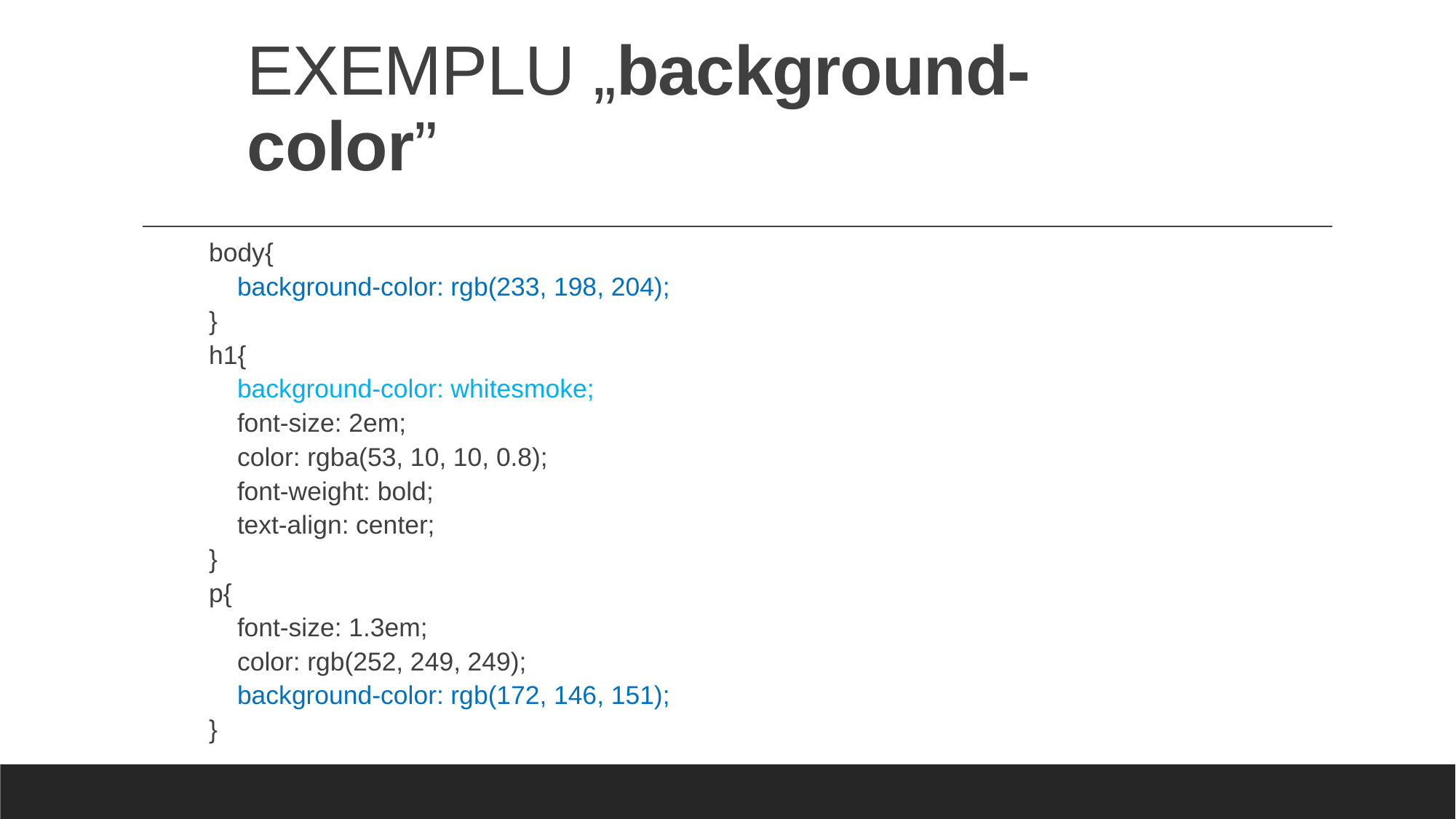

# EXEMPLU „background-color”
body{
    background-color: rgb(233, 198, 204);
}
h1{
    background-color: whitesmoke;
    font-size: 2em;
    color: rgba(53, 10, 10, 0.8);
    font-weight: bold;
    text-align: center;
}
p{
    font-size: 1.3em;
    color: rgb(252, 249, 249);
    background-color: rgb(172, 146, 151);
}